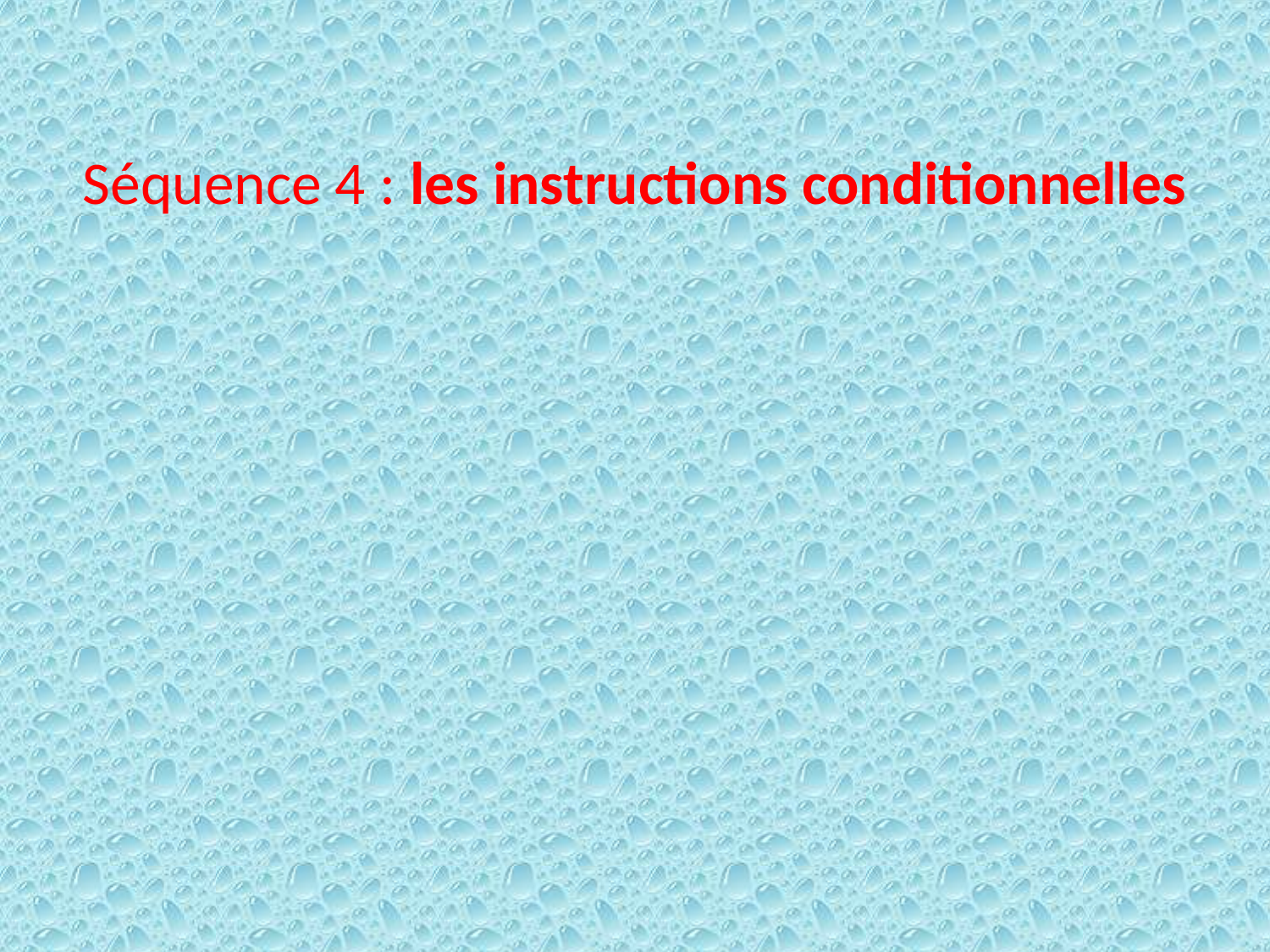

# Séquence 4 : les instructions conditionnelles